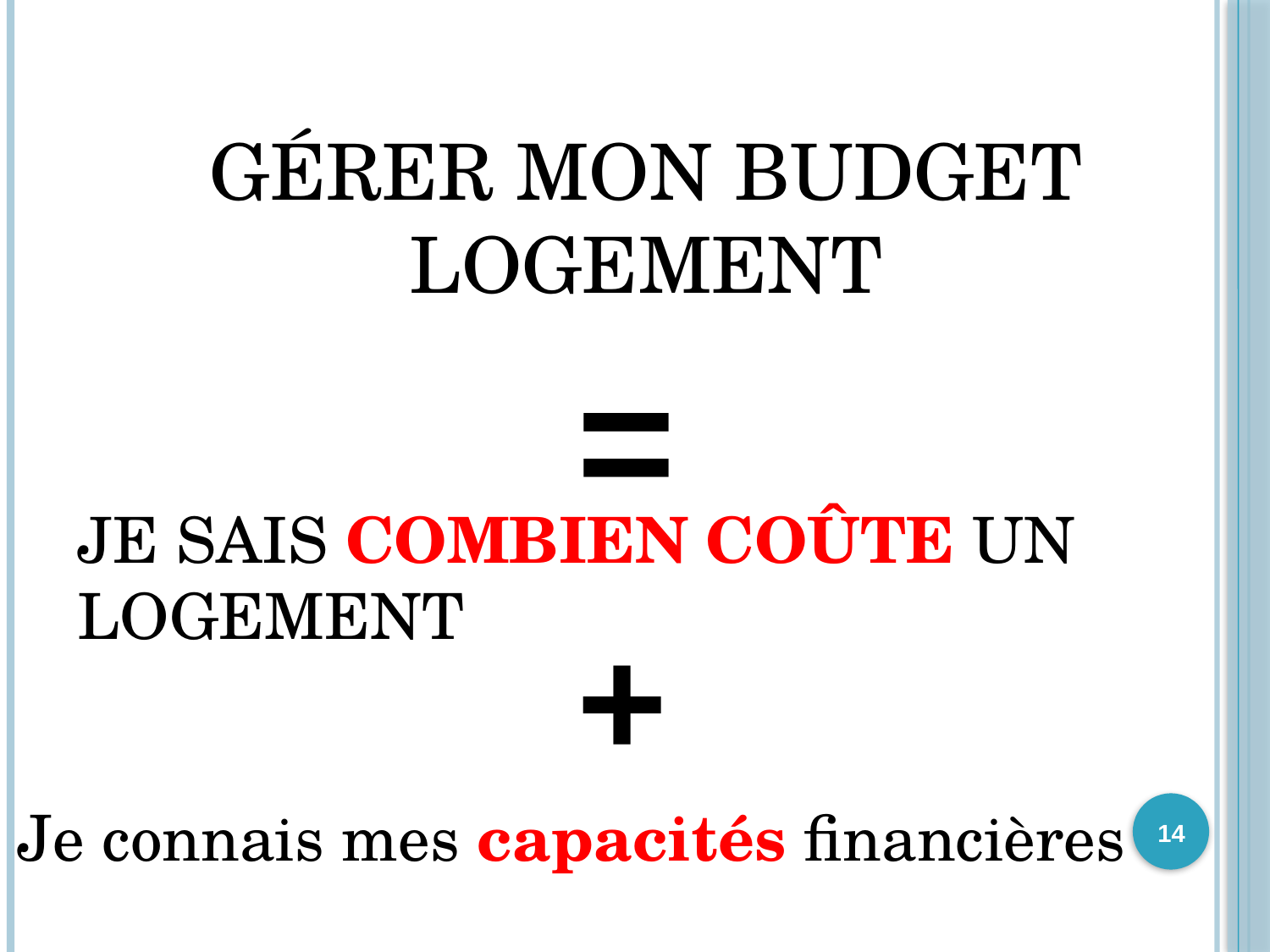

GÉRER MON BUDGET LOGEMENT
=
# Je sais combien coûte un logement
+
Je connais mes capacités financières
14